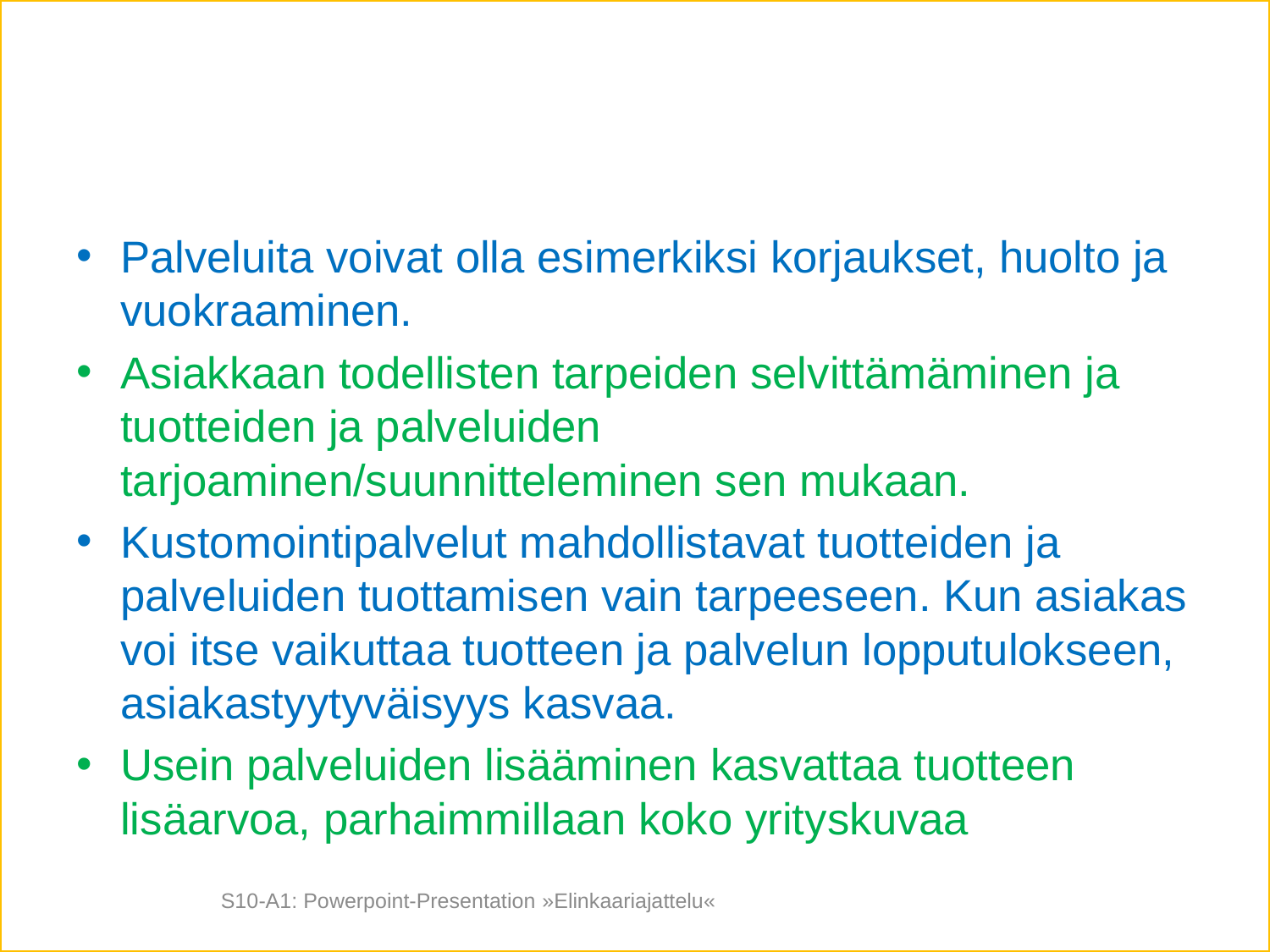

#
Palveluita voivat olla esimerkiksi korjaukset, huolto ja vuokraaminen.
Asiakkaan todellisten tarpeiden selvittämäminen ja tuotteiden ja palveluiden tarjoaminen/suunnitteleminen sen mukaan.
Kustomointipalvelut mahdollistavat tuotteiden ja palveluiden tuottamisen vain tarpeeseen. Kun asiakas voi itse vaikuttaa tuotteen ja palvelun lopputulokseen, asiakastyytyväisyys kasvaa.
Usein palveluiden lisääminen kasvattaa tuotteen lisäarvoa, parhaimmillaan koko yrityskuvaa
S10-A1: Powerpoint-Presentation »Elinkaariajattelu«